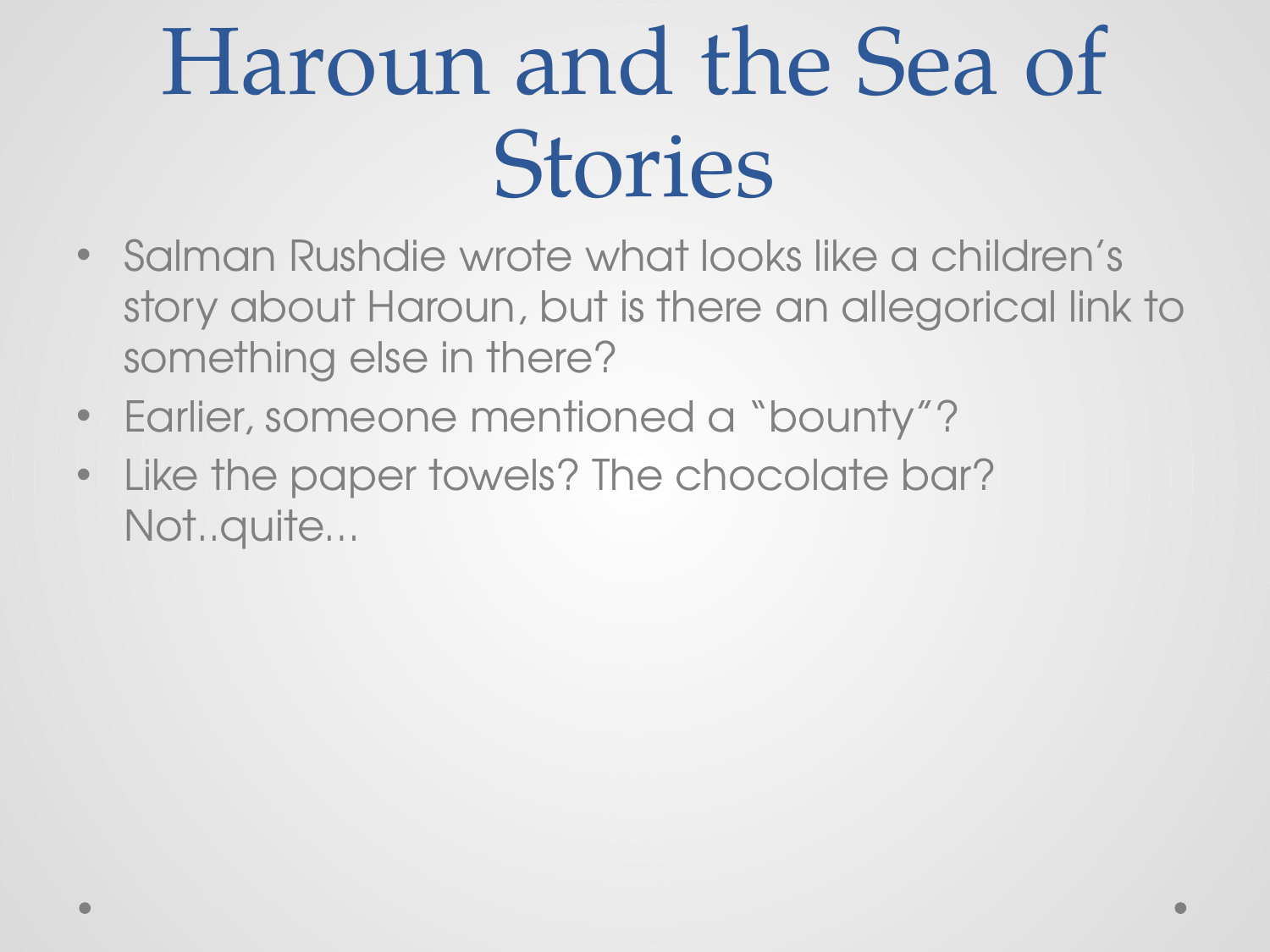

# Haroun and the Sea of Stories
Salman Rushdie wrote what looks like a children’s story about Haroun, but is there an allegorical link to something else in there?
Earlier, someone mentioned a “bounty”?
Like the paper towels? The chocolate bar? Not..quite…